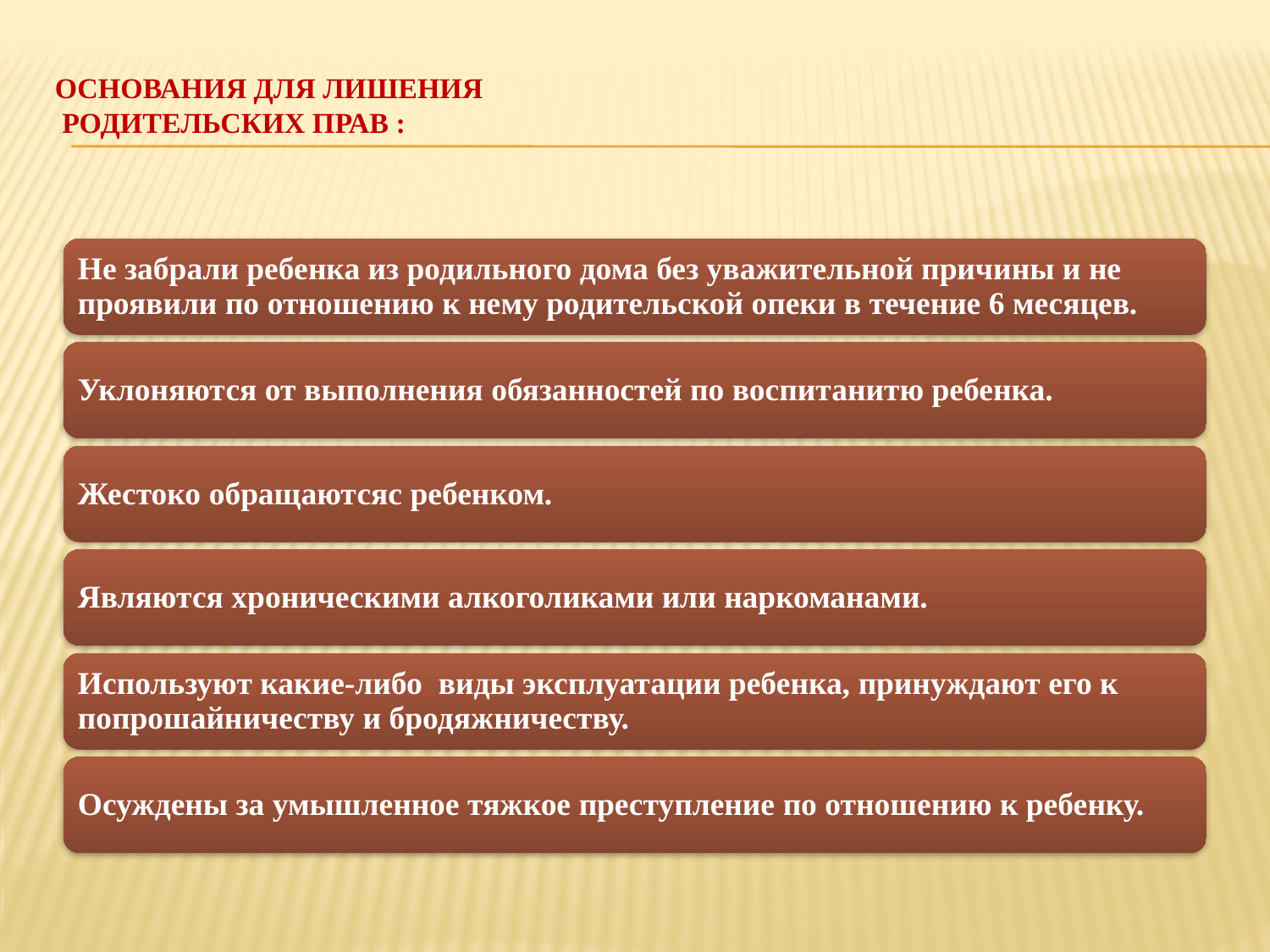

# Основания для лишения родительских прав :
Не забрали ребенка из родильного дома без уважительной причины и не проявили по отношению к нему родительской опеки в течение 6 месяцев.
Уклоняются от выполнения обязанностей по воспитанитю ребенка.
Жестоко обращаютсяс ребенком.
Являются хроническими алкоголиками или наркоманами.
Используют какие-либо  виды эксплуатации ребенка, принуждают его к попрошайничеству и бродяжничеству.
Осуждены за умышленное тяжкое преступление по отношению к ребенку.